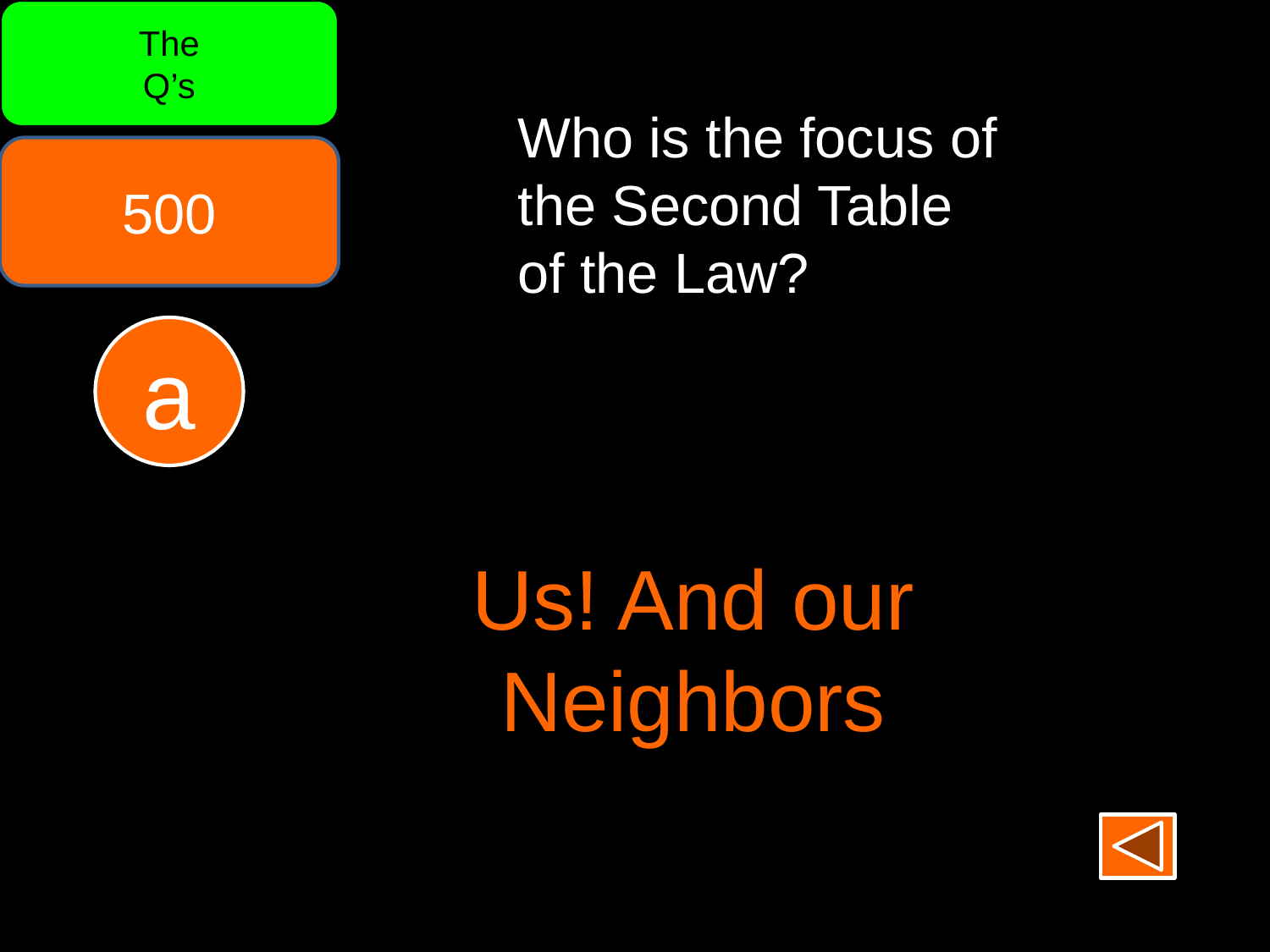

The
Q’s
Who is the focus of
the Second Table
of the Law?
500
a
Us! And our Neighbors